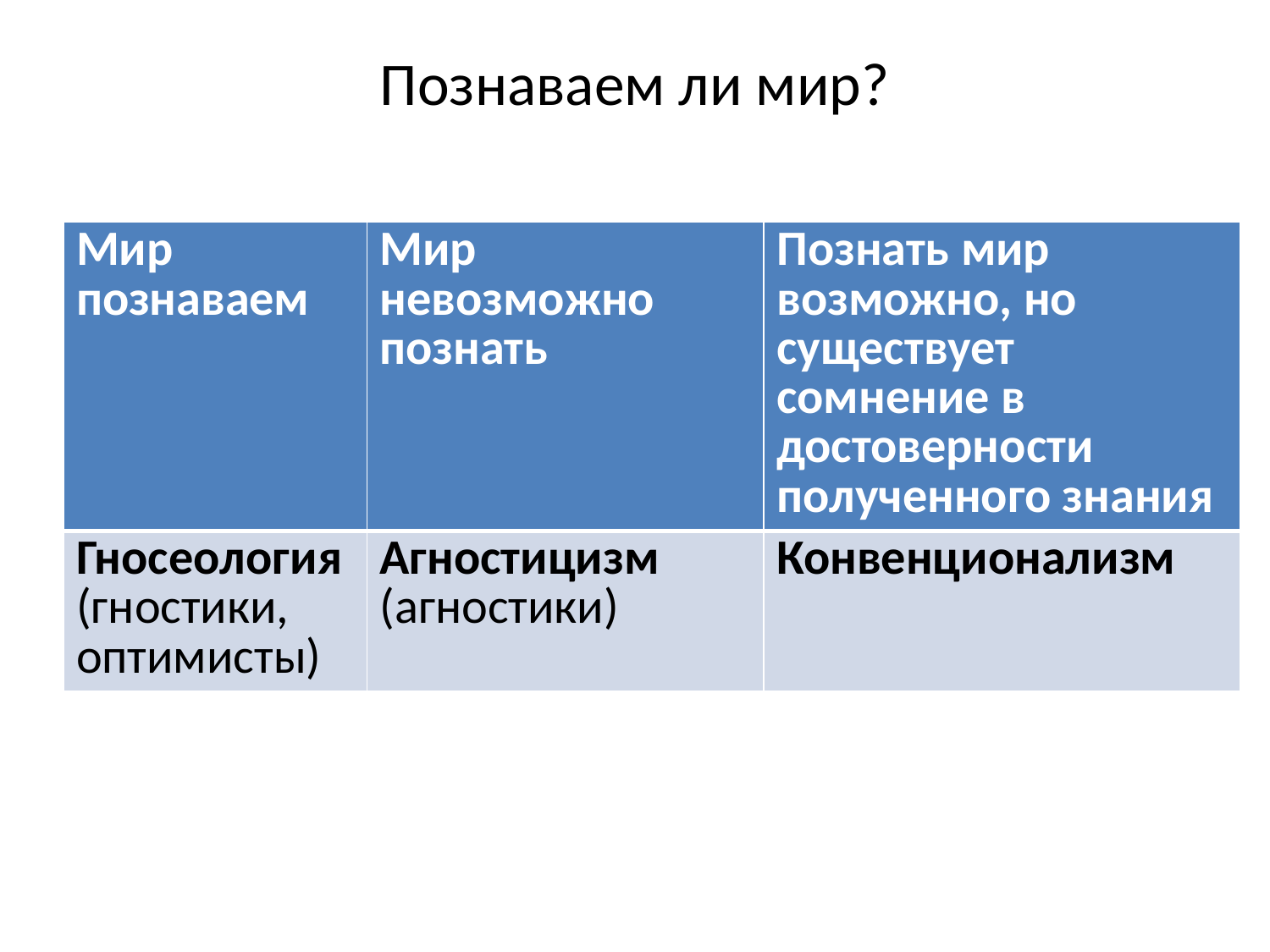

# Познаваем ли мир?
| Мир познаваем | Мир невозможно познать | Познать мир возможно, но существует сомнение в достоверности полученного знания |
| --- | --- | --- |
| Гносеология (гностики, оптимисты) | Агностицизм (агностики) | Конвенционализм |